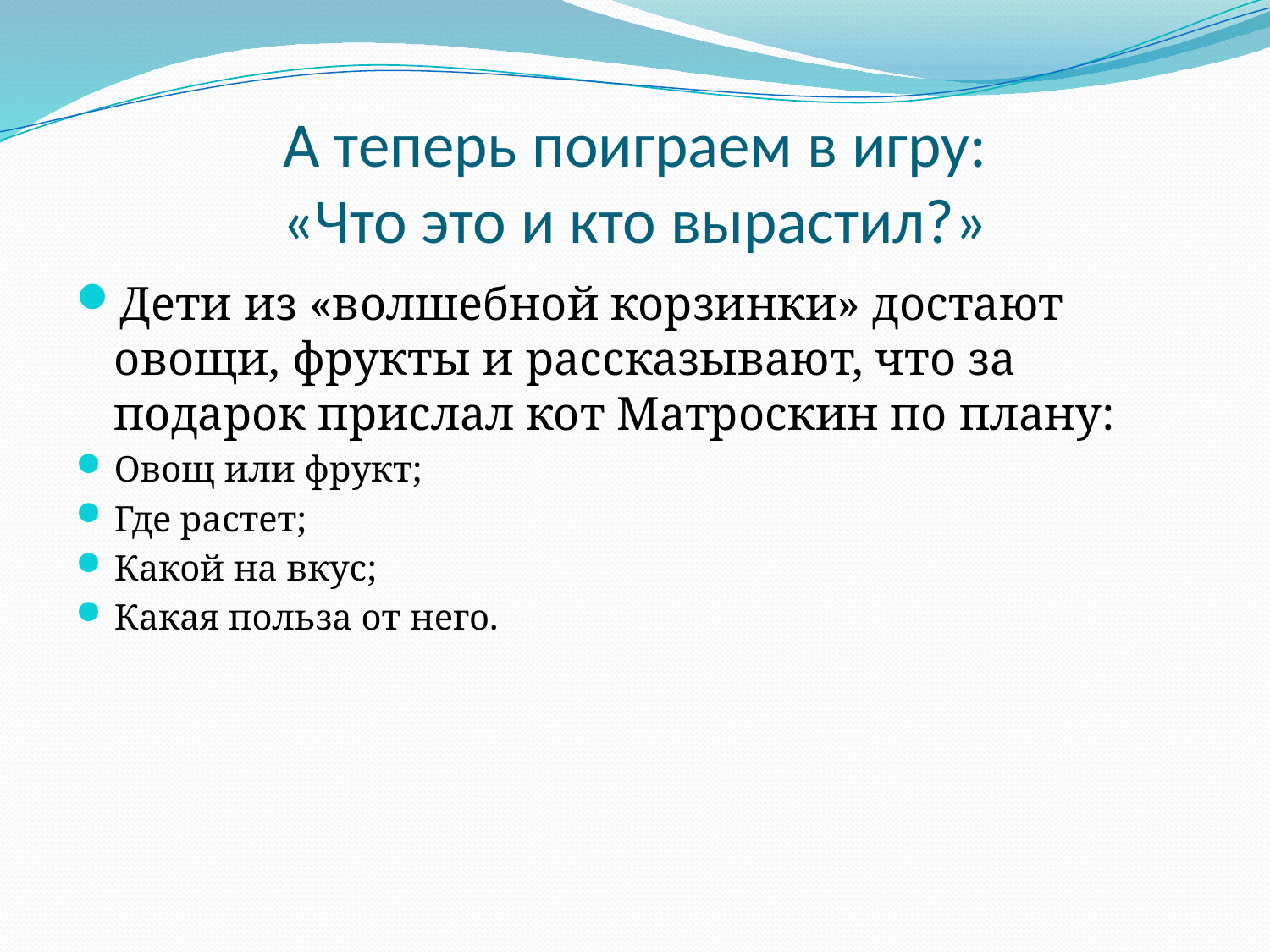

# А теперь поиграем в игру: «Что это и кто вырастил?»
Дети из «волшебной корзинки» достают овощи, фрукты и рассказывают, что за подарок прислал кот Матроскин по плану:
Овощ или фрукт;
Где растет;
Какой на вкус;
Какая польза от него.